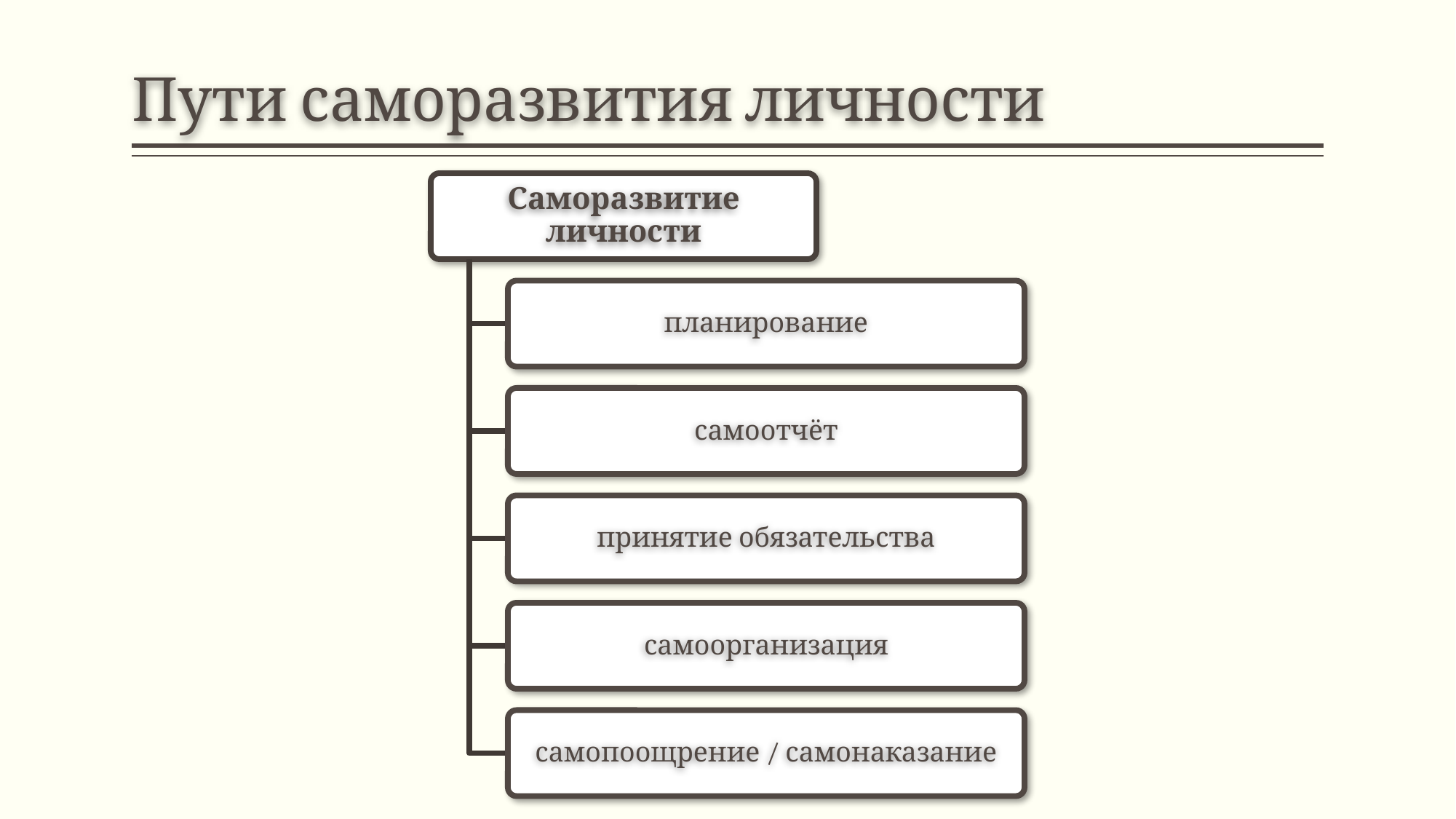

# Пути саморазвития личности

Саморазвитие личности

планирование

самоотчёт

принятие обязательства

самоорганизация

самопоощрение / самонаказание